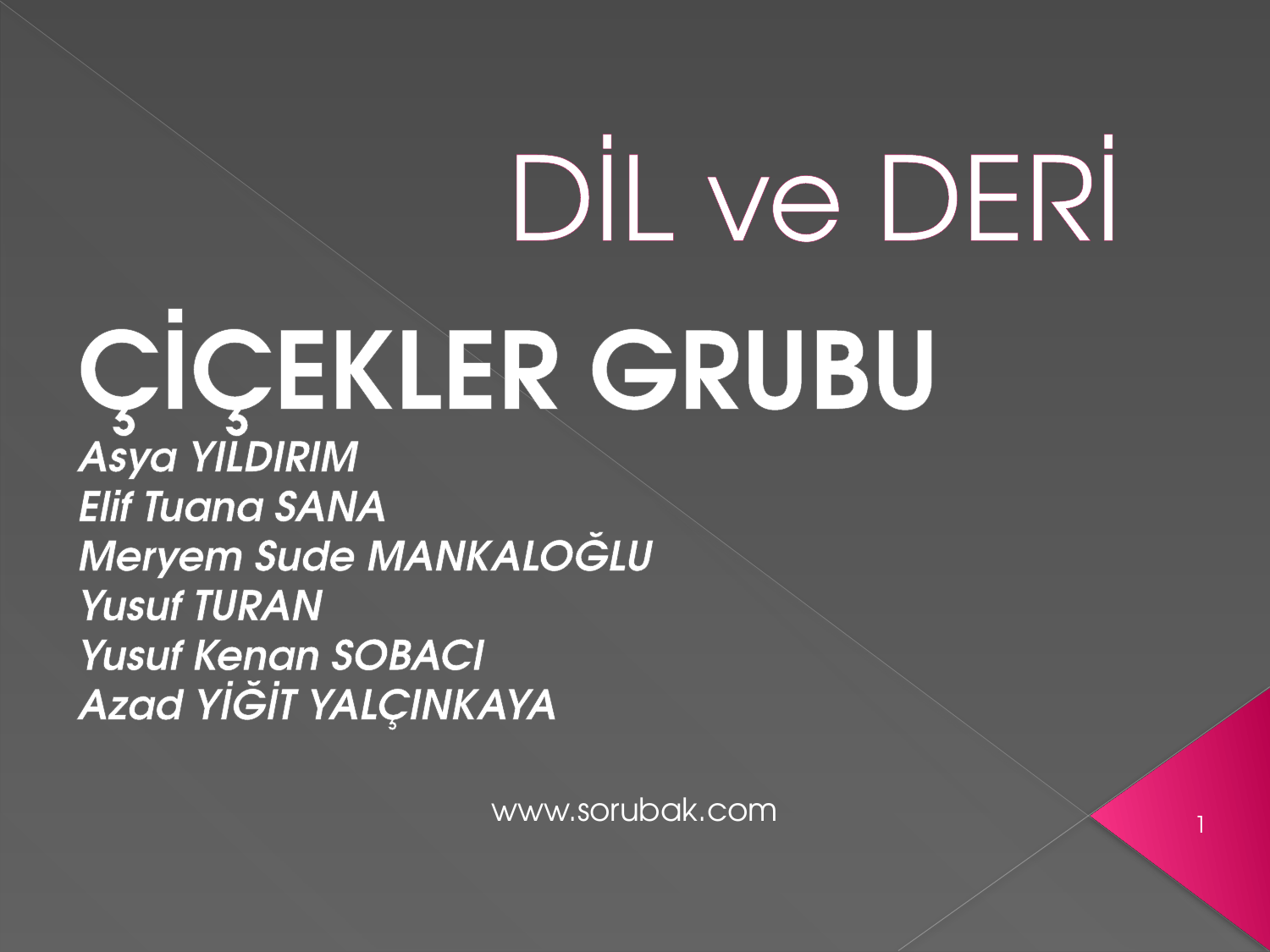

# DİL ve DERİ
ÇİÇEKLER GRUBU
Asya YILDIRIM
Elif Tuana SANA
Meryem Sude MANKALOĞLU
Yusuf TURAN
Yusuf Kenan SOBACI
Azad YİĞİT YALÇINKAYA

www.sorubak.com
1